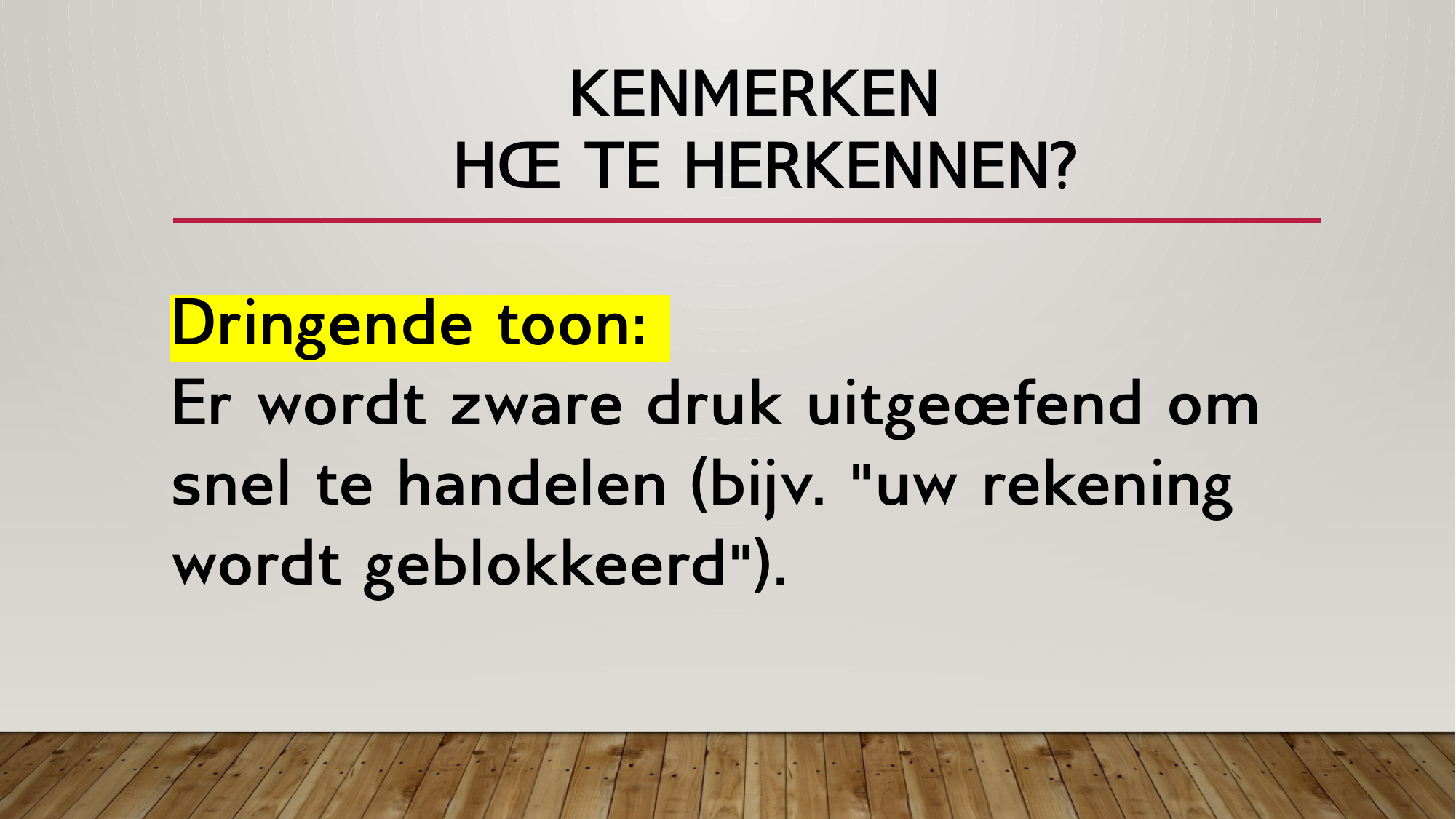

# KENMERKEN HOE TE HERKENNEN?

Dringende toon:
Er wordt zware druk uitgeoefend om snel te handelen (bijv. "uw rekening wordt geblokkeerd").